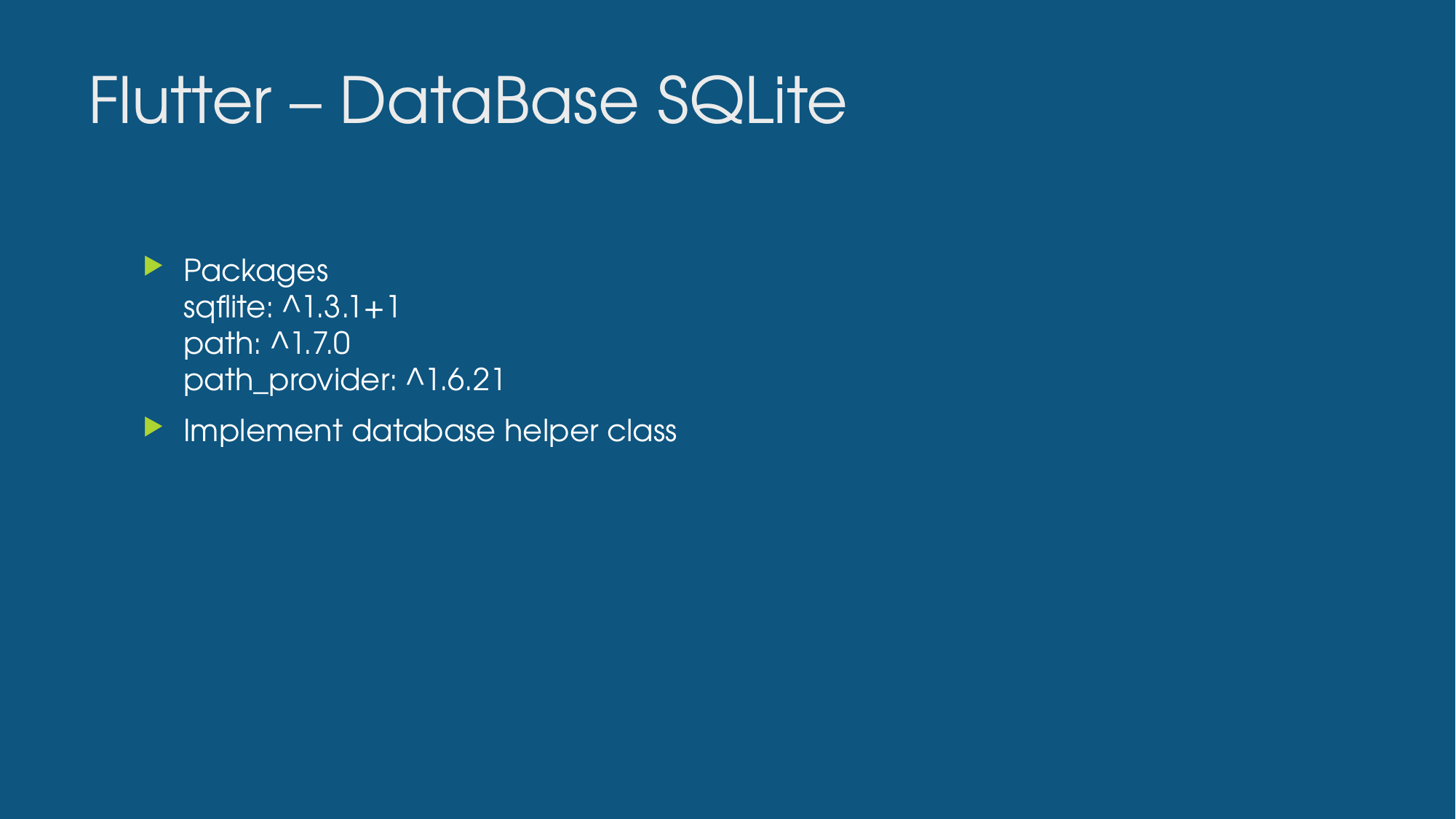

14
# Flutter – DataBase SQLite
Packages
sqflite: ^1.3.1+1
path: ^1.7.0
path_provider: ^1.6.21
Implement database helper class